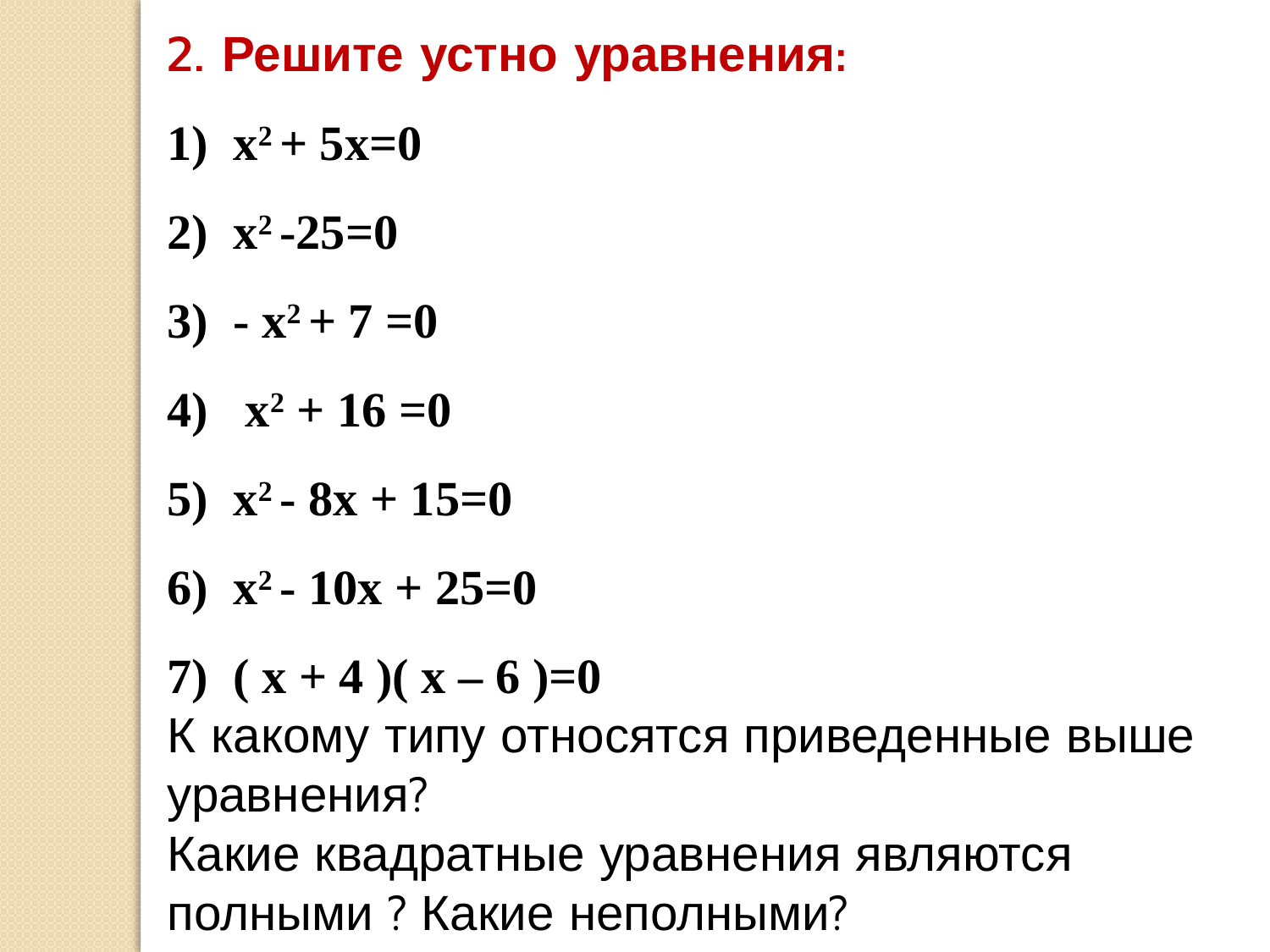

2. Решите устно уравнения:
1)  х2 + 5х=0
2)  х2 -25=0
3)  - х2 + 7 =0
4)   х2 + 16 =0
5)  х2 - 8х + 15=0
6)  х2 - 10х + 25=0
7)  ( х + 4 )( х – 6 )=0
К какому типу относятся приведенные выше уравнения?
Какие квадратные уравнения являются полными ? Какие неполными?